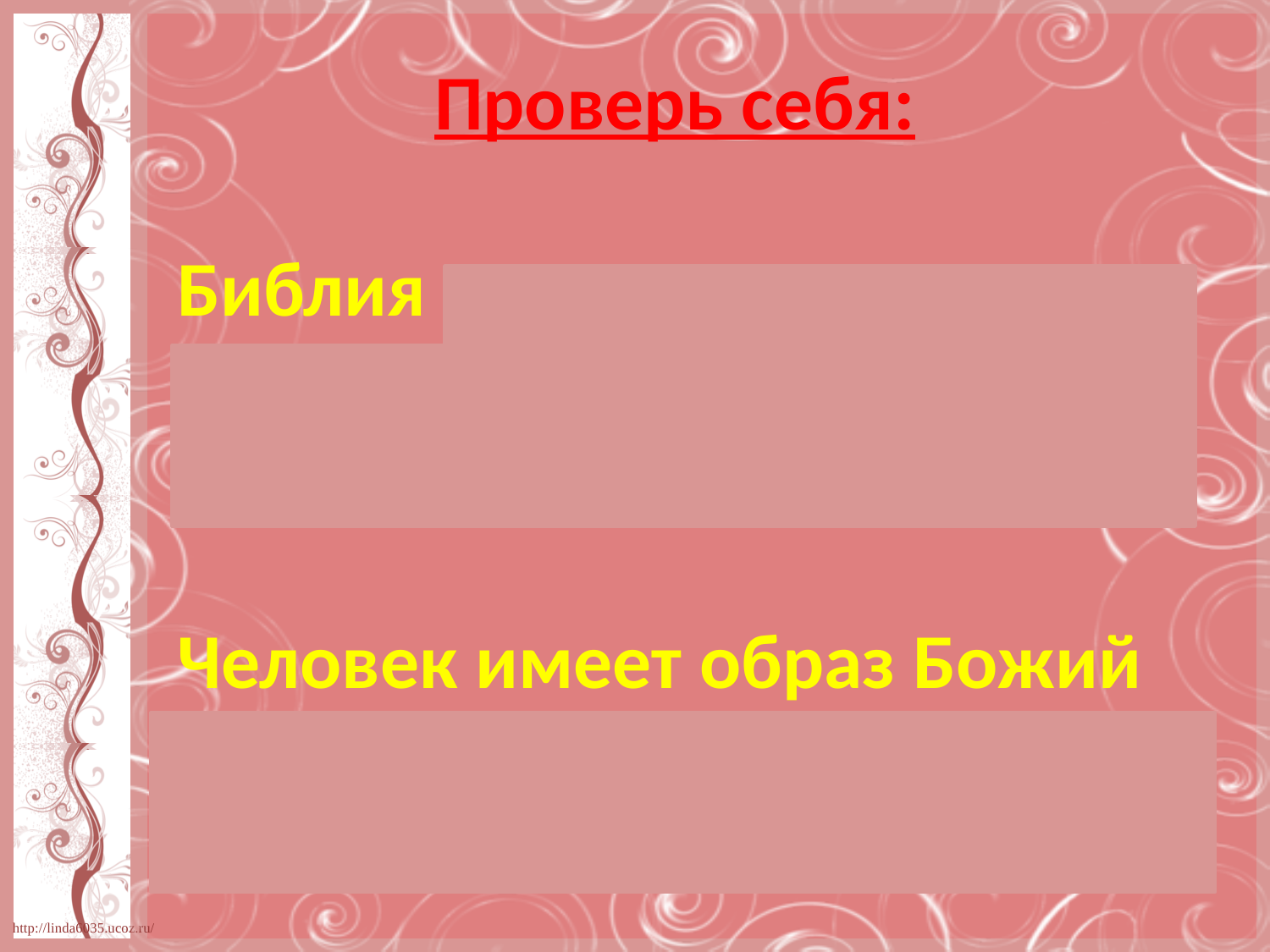

Проверь себя:

Библия - по-гречески «Книги», Священное Писание христиан.

Человек имеет образ Божий – бессмертную душу, разум, свободную волю.